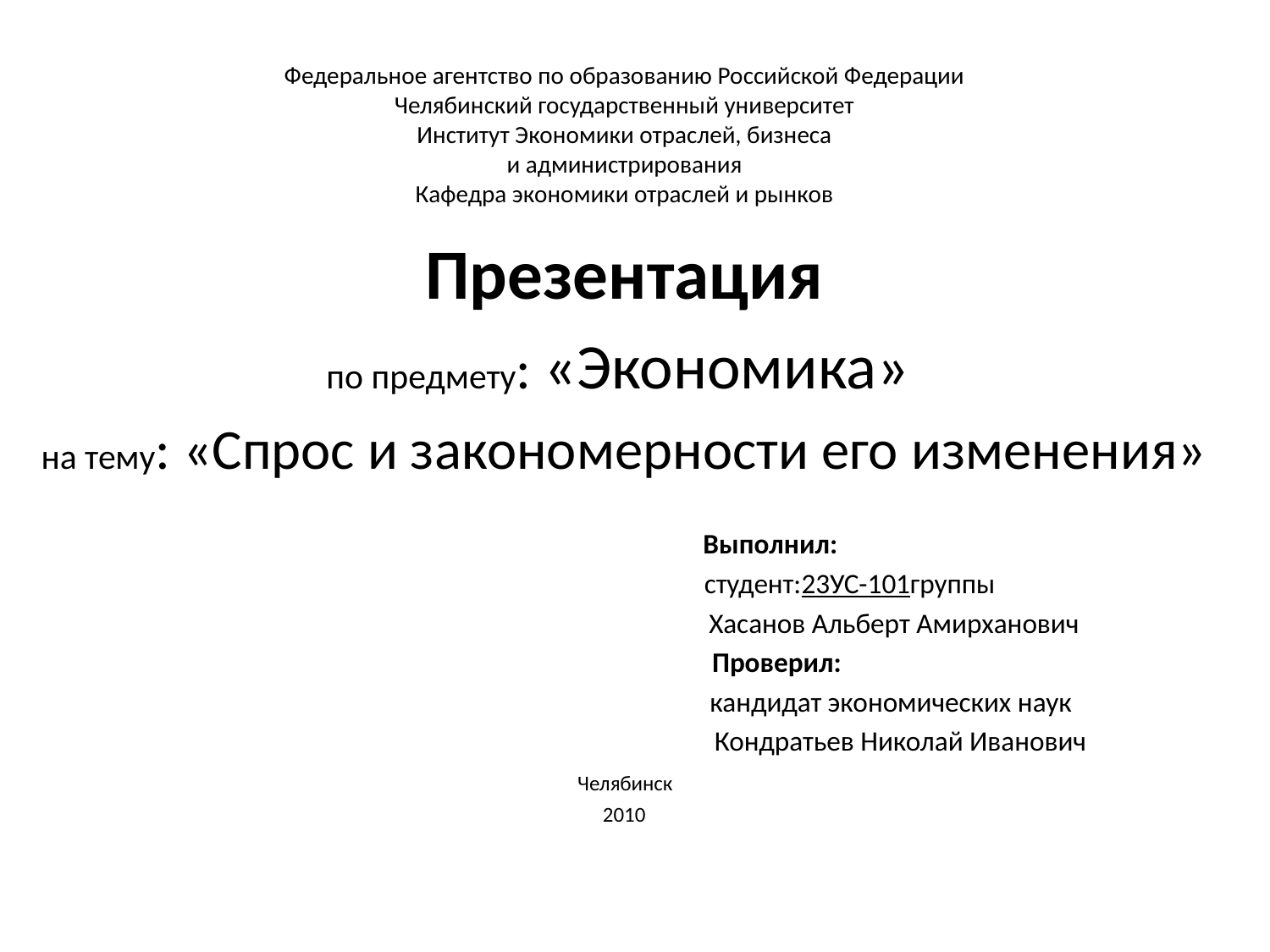

# Федеральное агентство по образованию Российской Федерации Челябинский государственный университет Институт Экономики отраслей, бизнеса и администрирования Кафедра экономики отраслей и рынков
Презентация
по предмету: «Экономика»
на тему: «Спрос и закономерности его изменения»

                                              Выполнил:
                                                                       студент:23УС-101группы
                                                                                     Хасанов Альберт Амирханович
                                                Проверил:
                                                                                    кандидат экономических наук
                                                                                       Кондратьев Николай Иванович
 Челябинск
2010